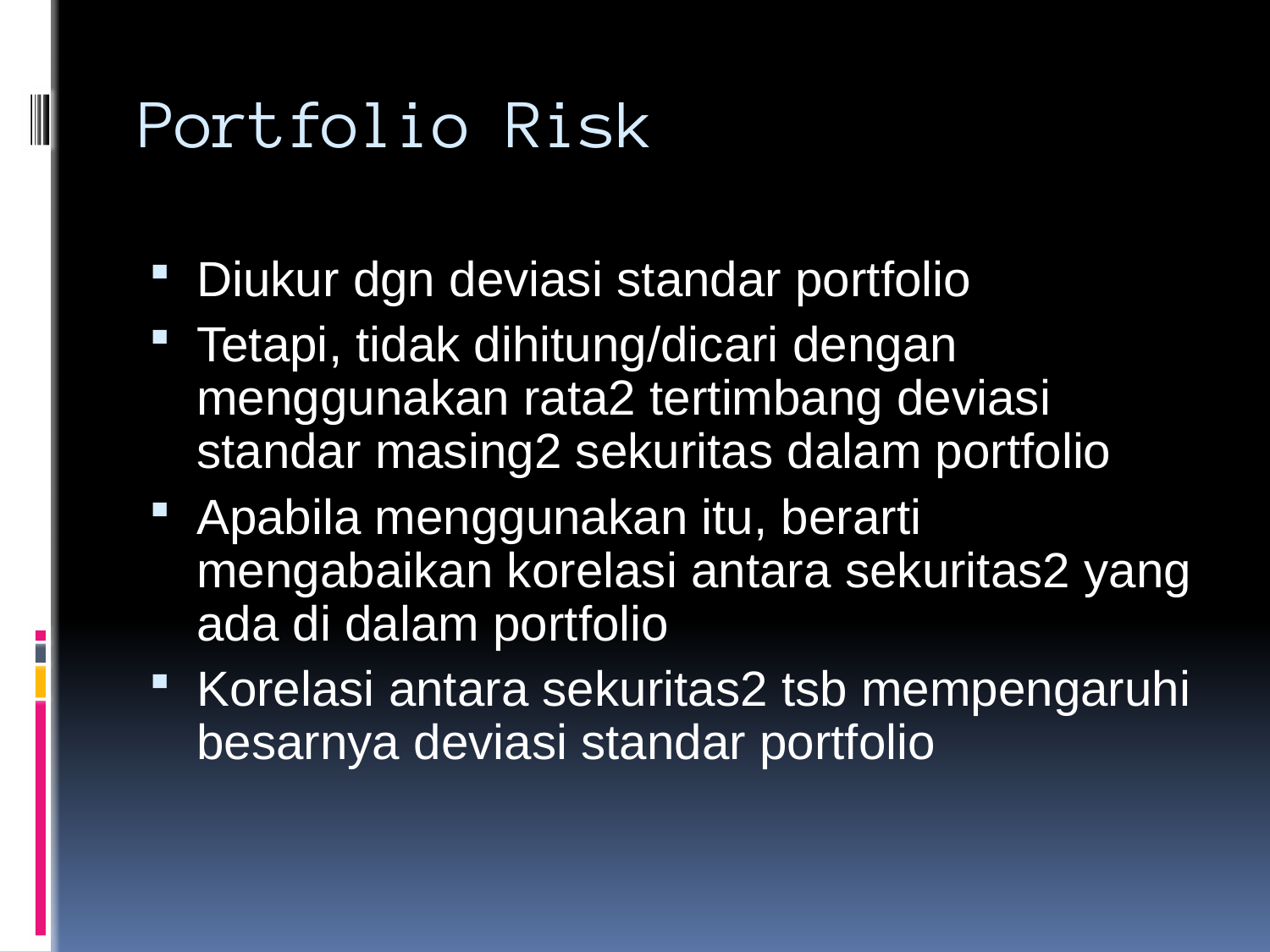

# Portfolio Risk
Diukur dgn deviasi standar portfolio
Tetapi, tidak dihitung/dicari dengan menggunakan rata2 tertimbang deviasi standar masing2 sekuritas dalam portfolio
Apabila menggunakan itu, berarti mengabaikan korelasi antara sekuritas2 yang ada di dalam portfolio
Korelasi antara sekuritas2 tsb mempengaruhi besarnya deviasi standar portfolio